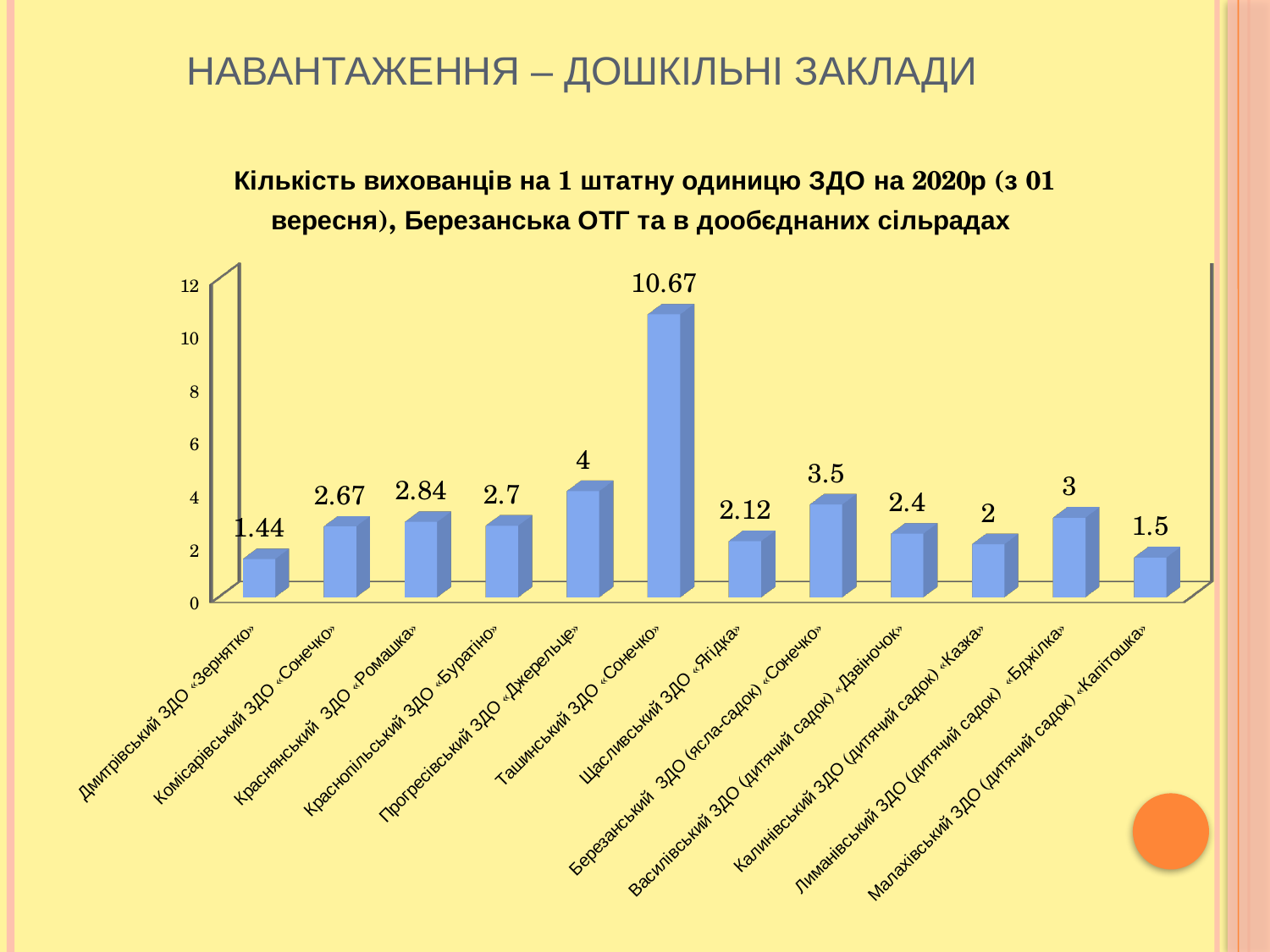

# Навантаження – дошкільні заклади

[unsupported chart]